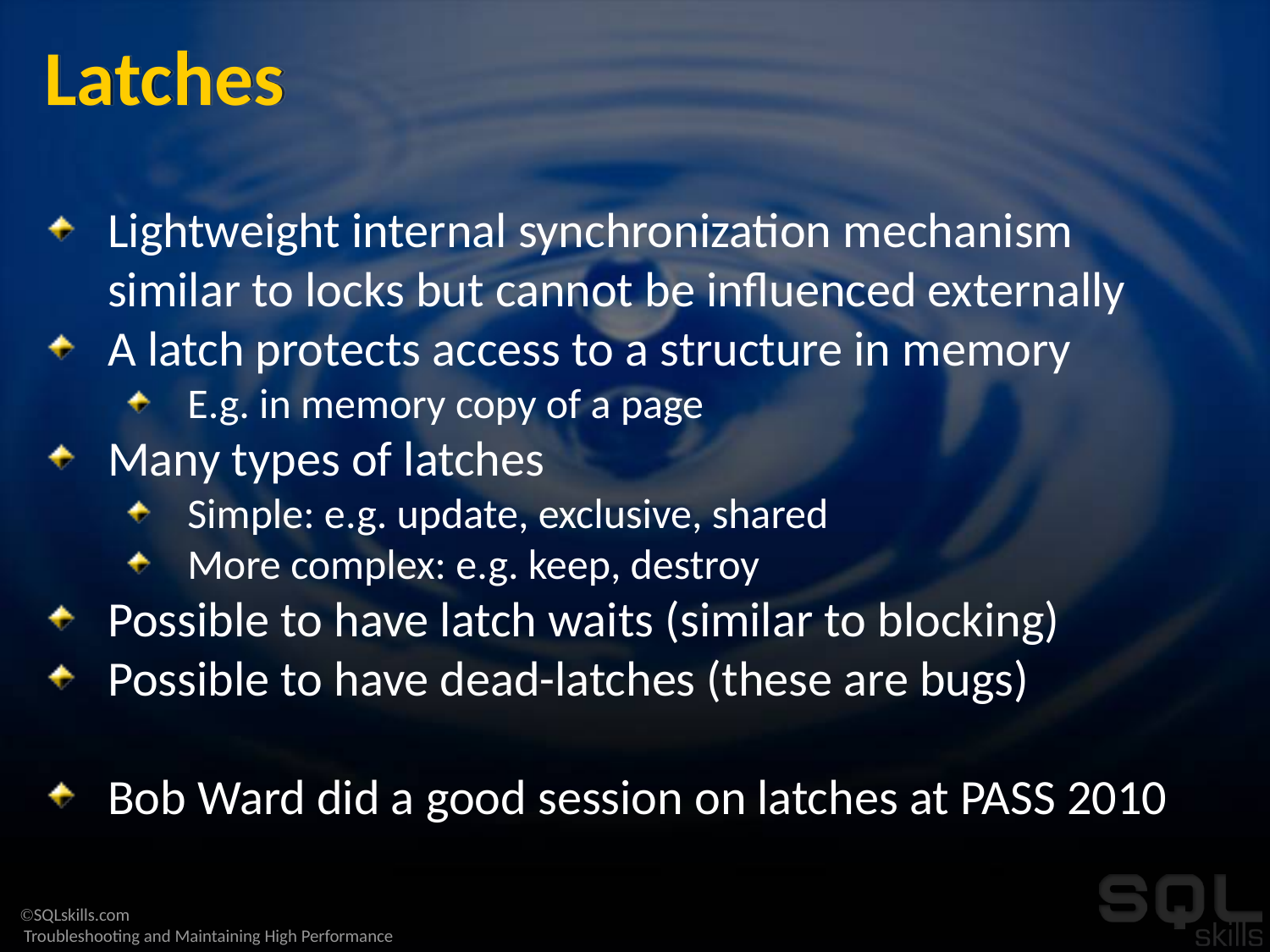

# Latches
Lightweight internal synchronization mechanism similar to locks but cannot be influenced externally
A latch protects access to a structure in memory
E.g. in memory copy of a page
Many types of latches
Simple: e.g. update, exclusive, shared
More complex: e.g. keep, destroy
Possible to have latch waits (similar to blocking)
Possible to have dead-latches (these are bugs)

Bob Ward did a good session on latches at PASS 2010